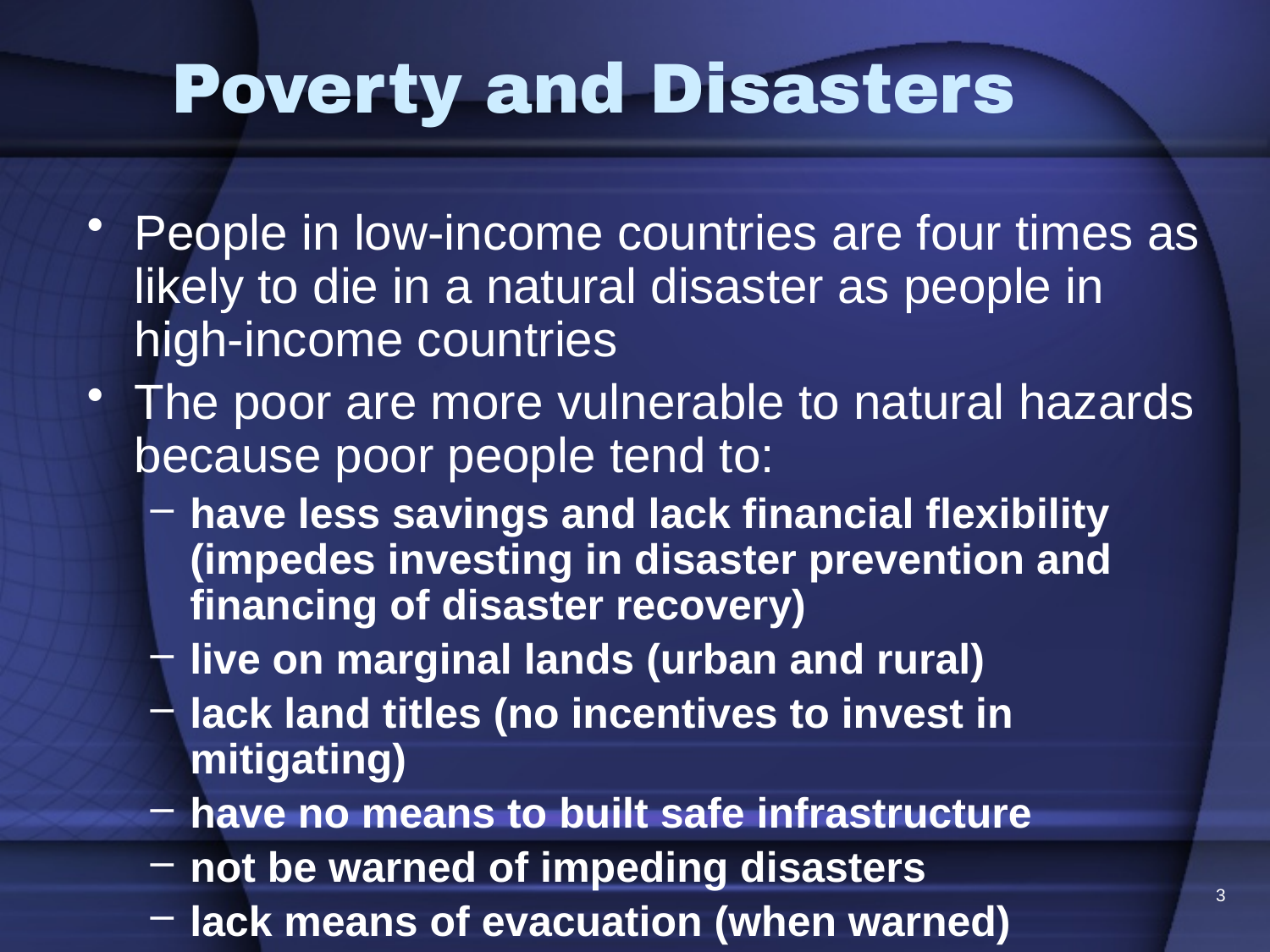

# Poverty and Disasters
People in low-income countries are four times as likely to die in a natural disaster as people in high-income countries
The poor are more vulnerable to natural hazards because poor people tend to:
have less savings and lack financial flexibility (impedes investing in disaster prevention and financing of disaster recovery)
live on marginal lands (urban and rural)
lack land titles (no incentives to invest in mitigating)
have no means to built safe infrastructure
not be warned of impeding disasters
lack means of evacuation (when warned)
3